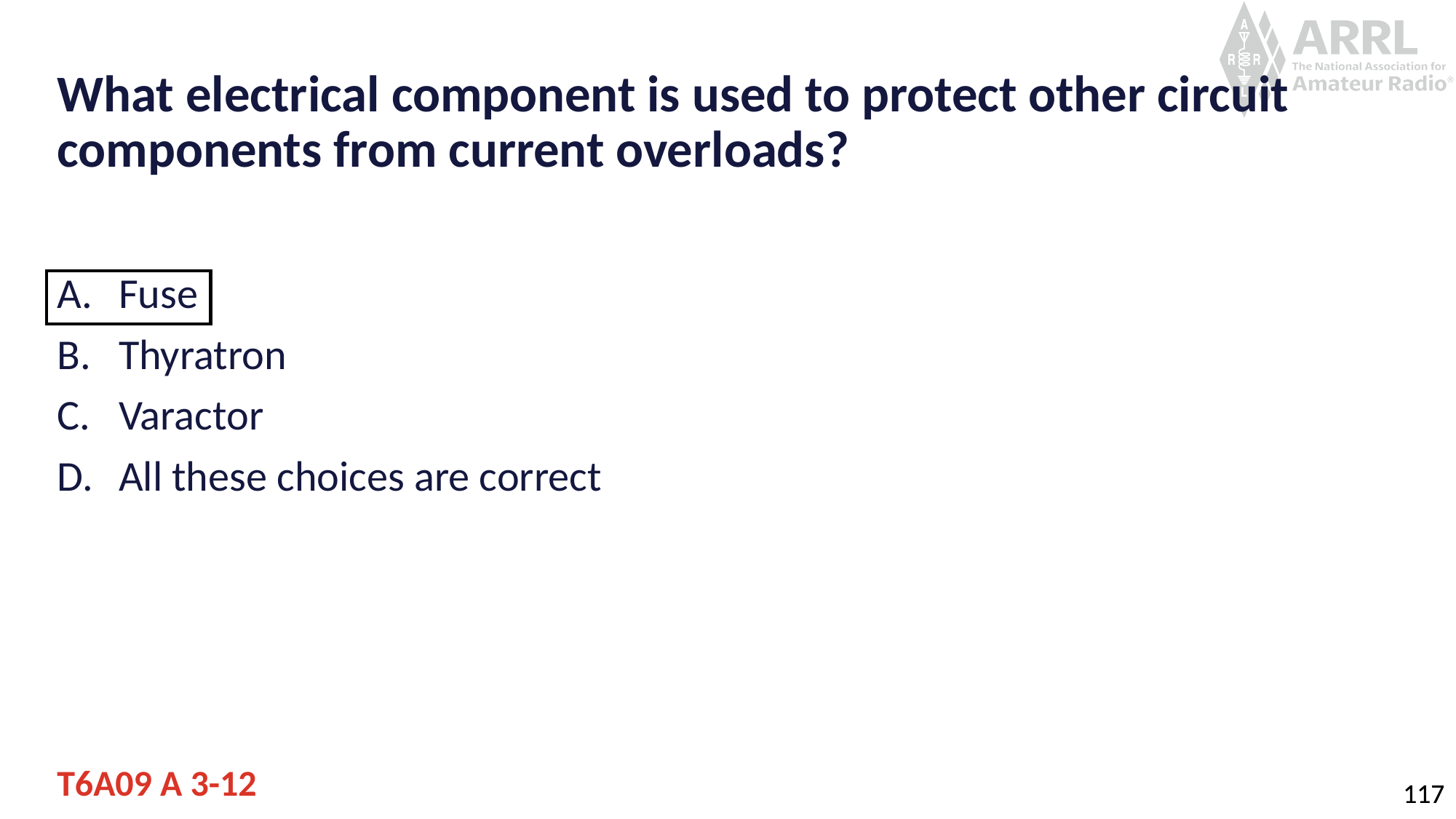

# What electrical component is used to protect other circuit components from current overloads?
Fuse
Thyratron
Varactor
All these choices are correct

T6A09 A 3-12